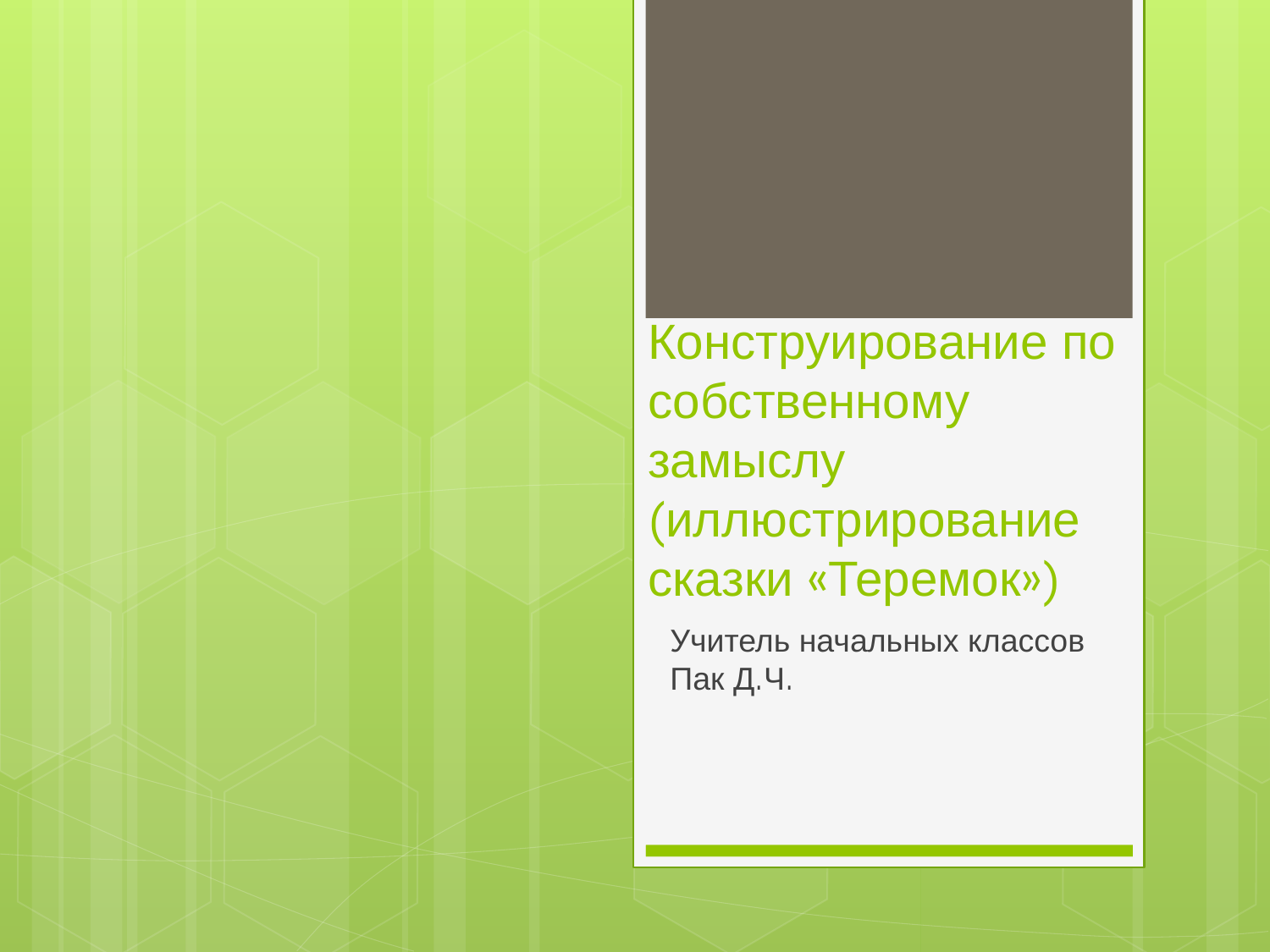

# Конструирование по собственному замыслу (иллюстрирование сказки «Теремок»)
Учитель начальных классов Пак Д.Ч.